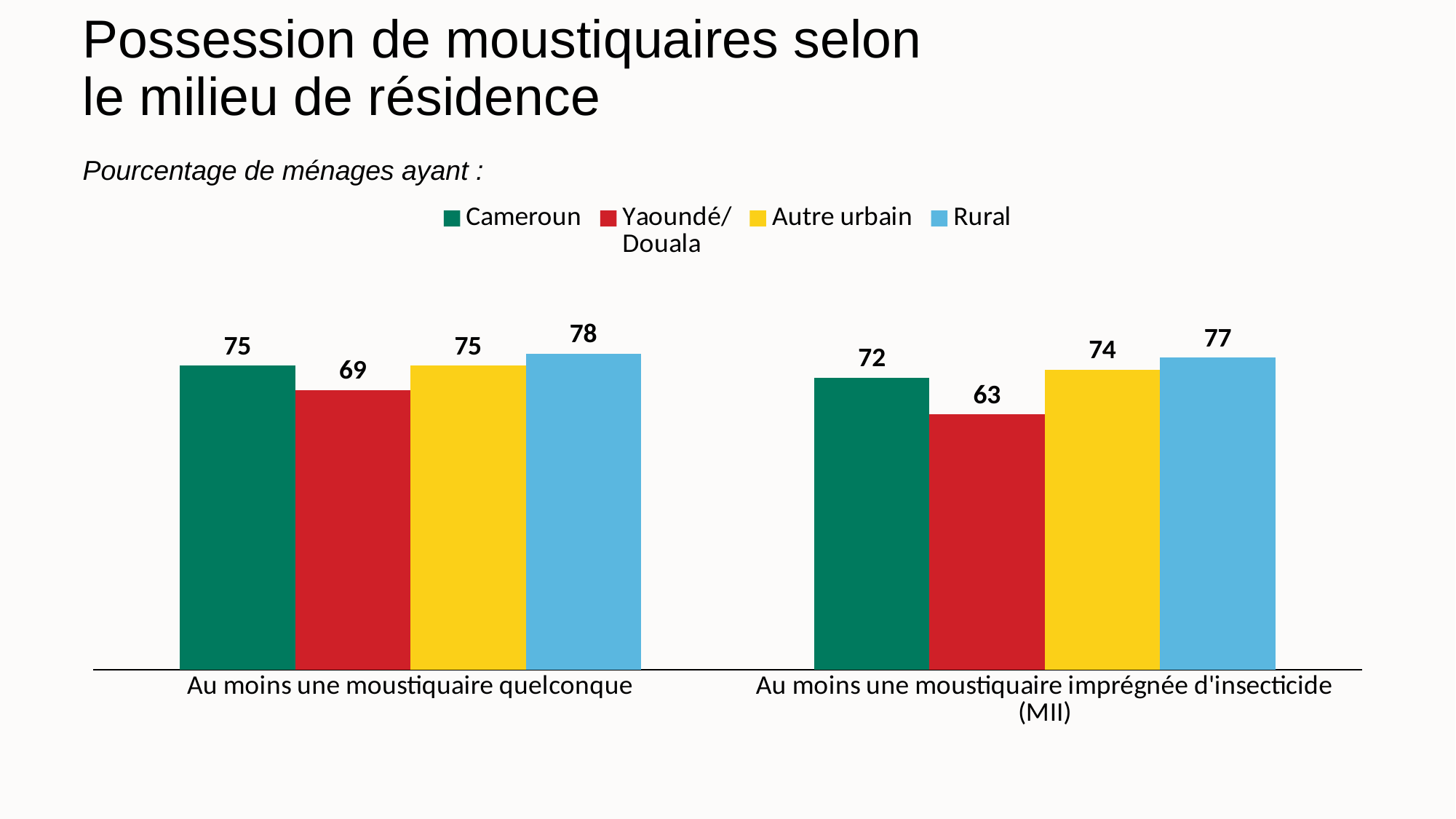

# Possession de moustiquaires selon le milieu de résidence
Pourcentage de ménages ayant :

### Chart

| Category | Cameroun | Yaoundé/
Douala | Autre urbain | Rural |
|---|---|---|---|---|
| Au moins une moustiquaire quelconque | 75.0 | 69.0 | 75.0 | 78.0 |
| Au moins une moustiquaire imprégnée d'insecticide (MII) | 72.0 | 63.0 | 74.0 | 77.0 |